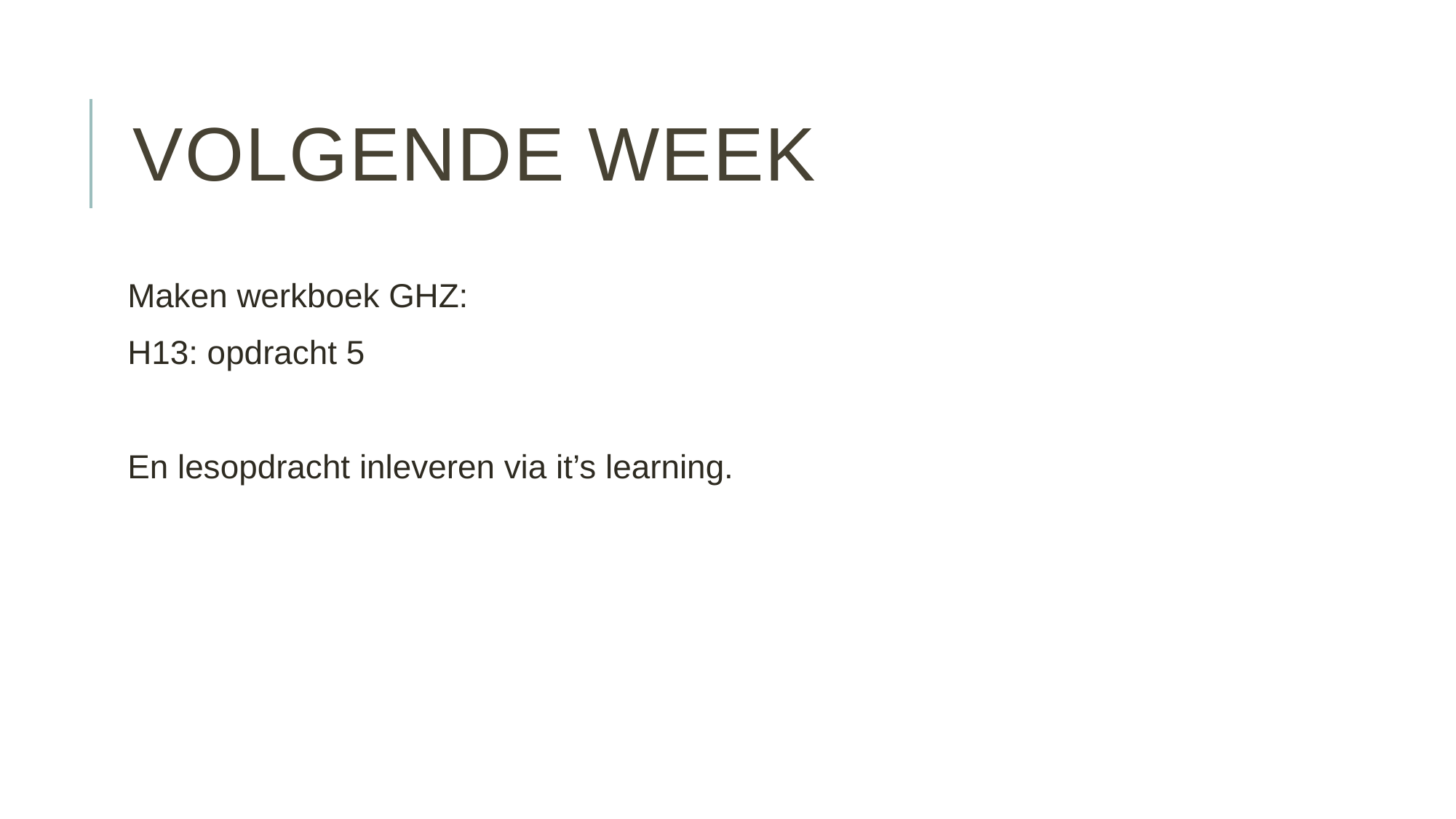

# Volgende week
Maken werkboek GHZ:
H13: opdracht 5

En lesopdracht inleveren via it’s learning.